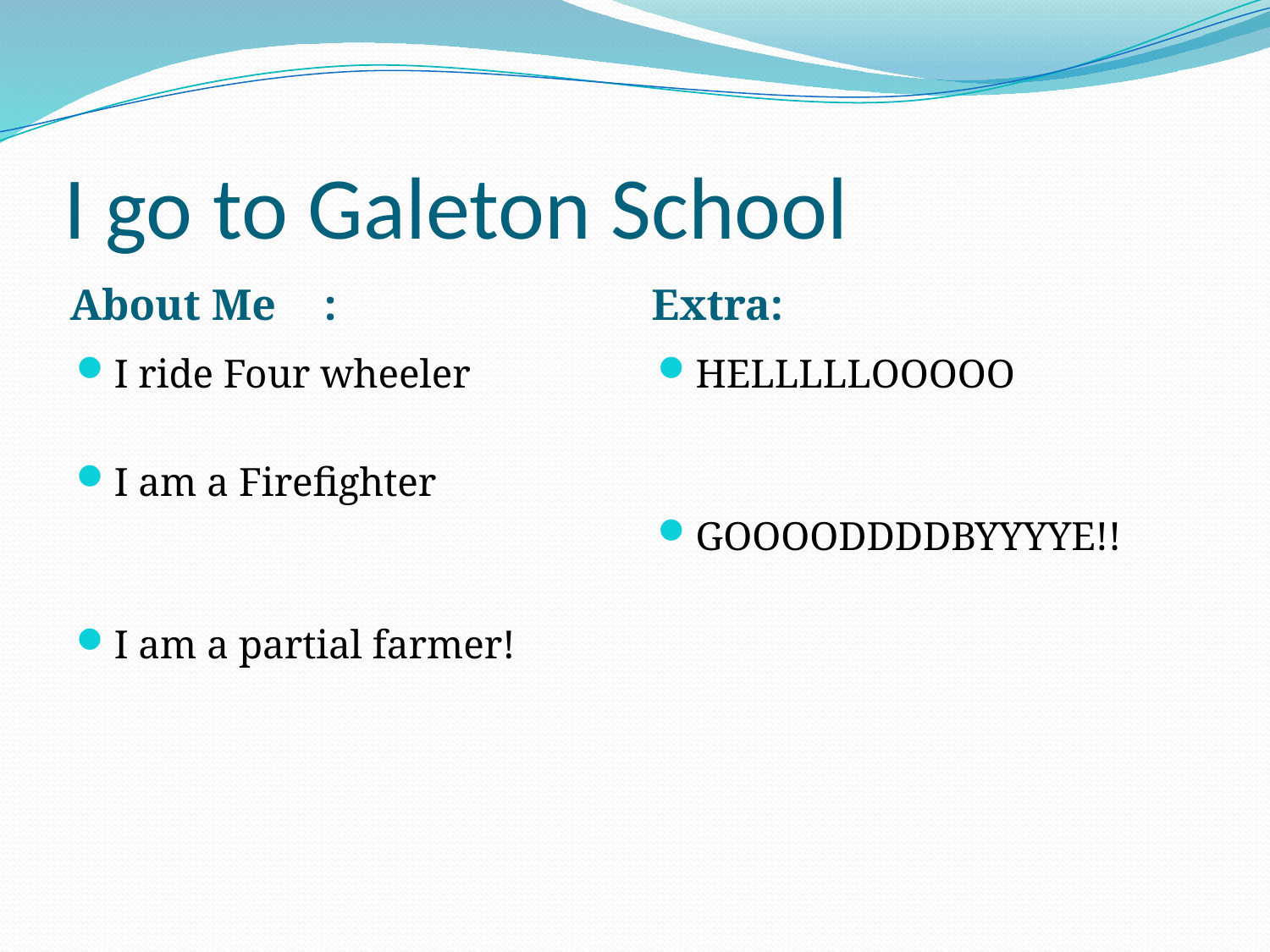

# I go to Galeton School
About Me	:
Extra:
I ride Four wheeler

I am a Firefighter

I am a partial farmer!
HELLLLLOOOOO

GOOOODDDDBYYYYE!!